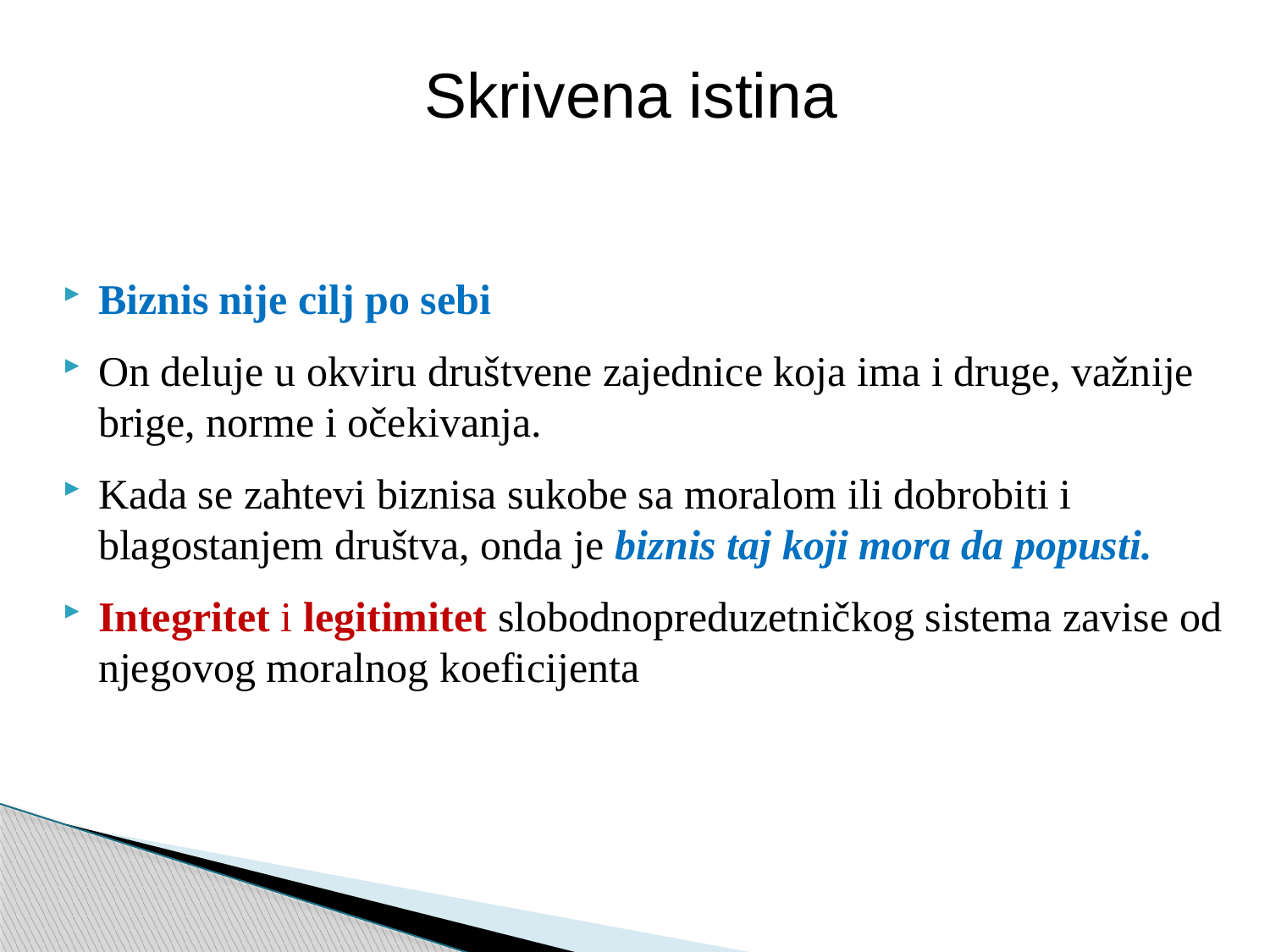

Skrivena istina
Biznis nije cilj po sebi
On deluje u okviru društvene zajednice koja ima i druge, važnije brige, norme i očekivanja.
Kada se zahtevi biznisa sukobe sa moralom ili dobrobiti i blagostanjem društva, onda je biznis taj koji mora da popusti.
Integritet i legitimitet slobodnopreduzetničkog sistema zavise od njegovog moralnog koeficijenta